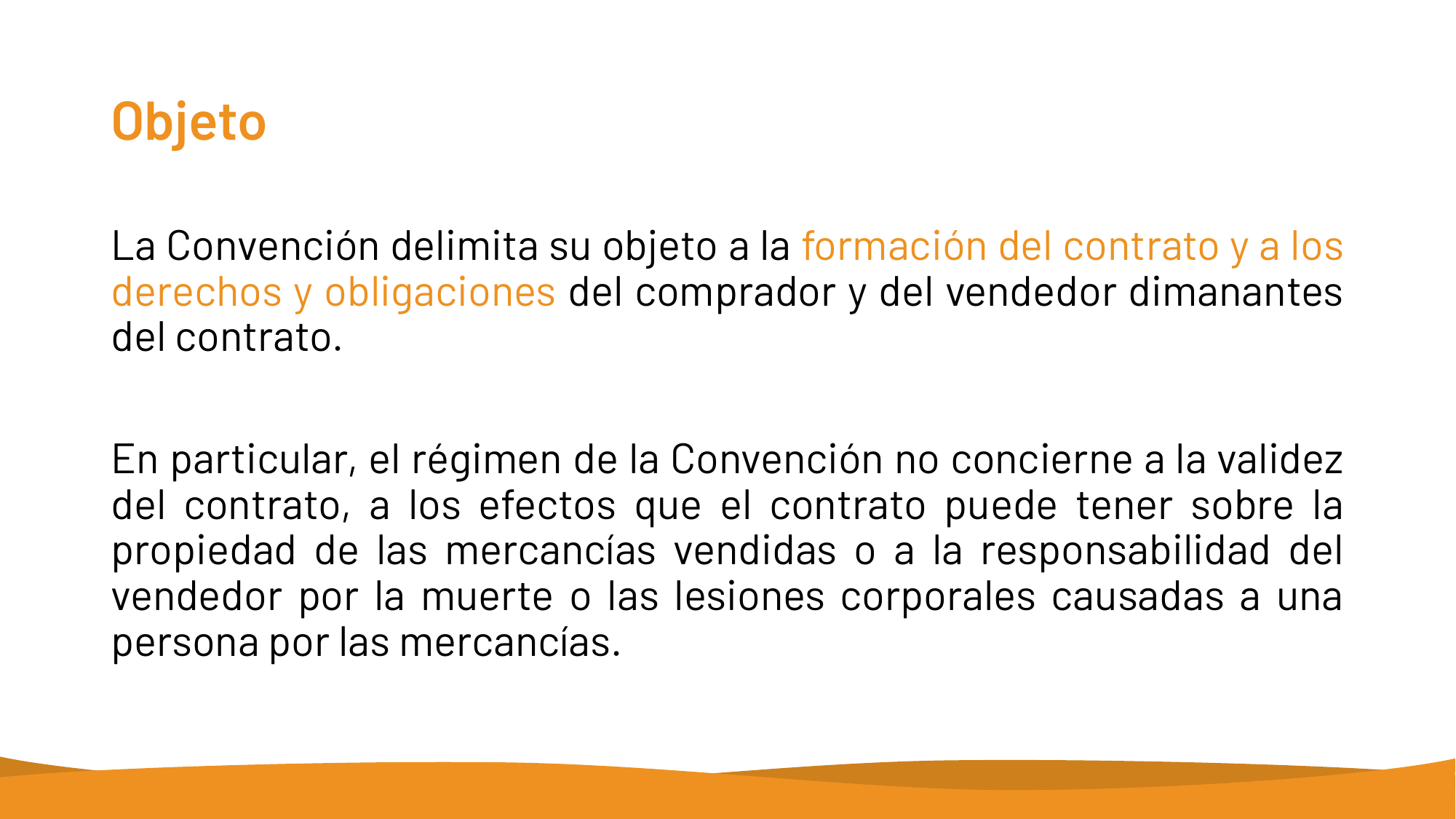

# Objeto
La Convención delimita su objeto a la formación del contrato y a los derechos y obligaciones del comprador y del vendedor dimanantes del contrato.

En particular, el régimen de la Convención no concierne a la validez del contrato, a los efectos que el contrato puede tener sobre la propiedad de las mercancías vendidas o a la responsabilidad del vendedor por la muerte o las lesiones corporales causadas a una persona por las mercancías.